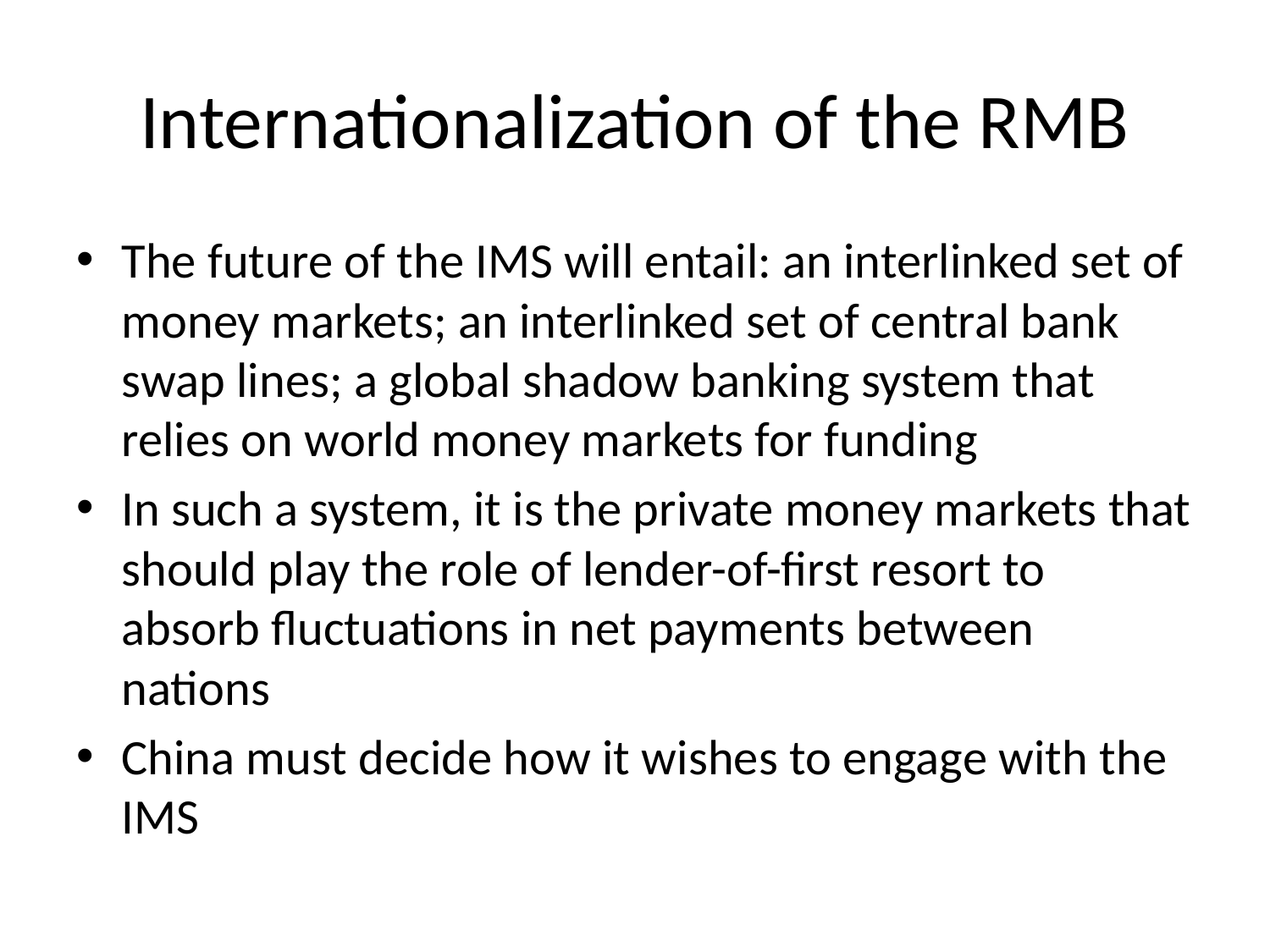

# Internationalization of the RMB
The future of the IMS will entail: an interlinked set of money markets; an interlinked set of central bank swap lines; a global shadow banking system that relies on world money markets for funding
In such a system, it is the private money markets that should play the role of lender-of-first resort to absorb fluctuations in net payments between nations
China must decide how it wishes to engage with the IMS